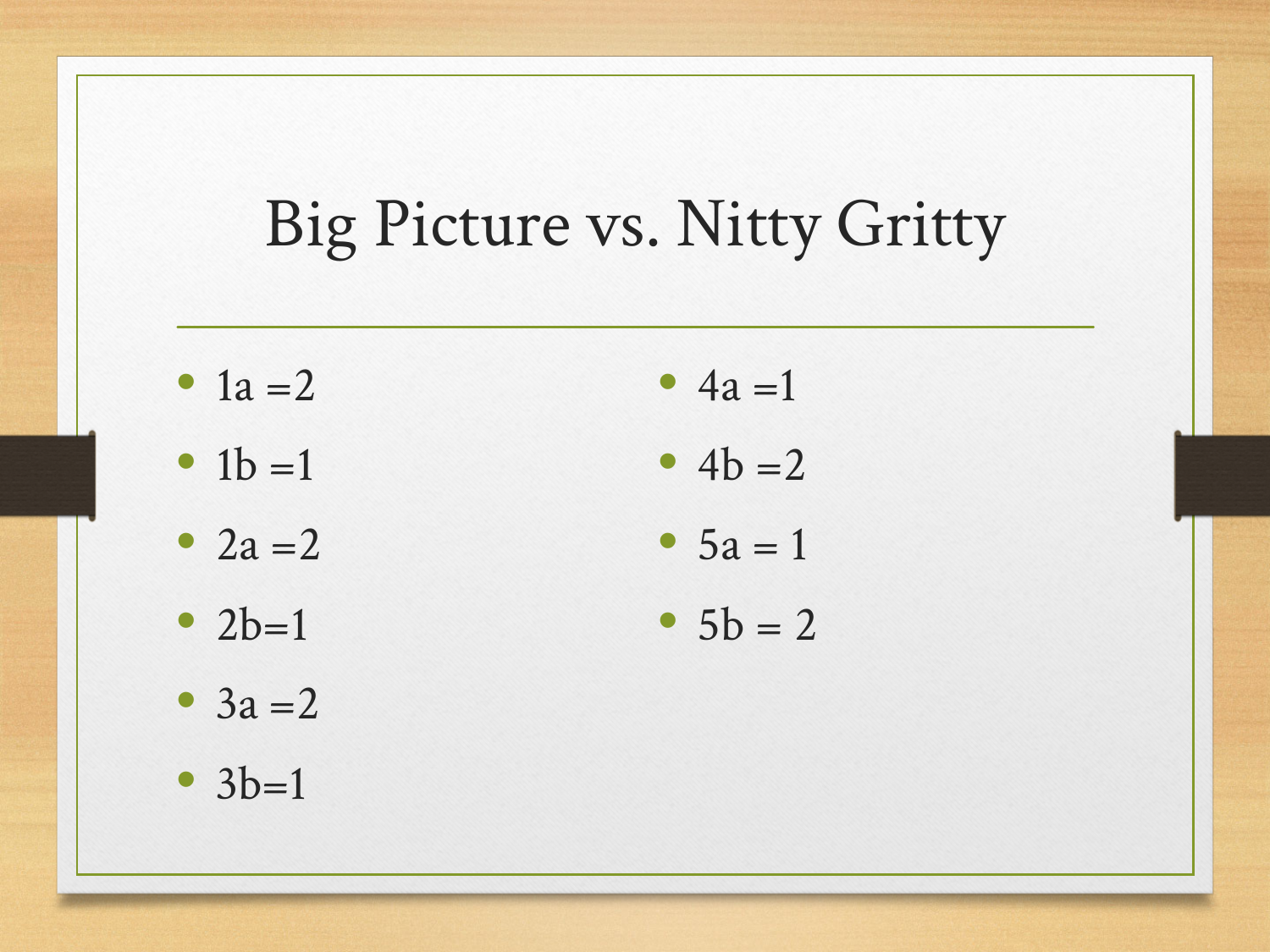

# Big Picture vs. Nitty Gritty
1a =2
1b =1
2a =2
2b=1
3a =2
3b=1
4a =1
4b =2
5a = 1
5b = 2